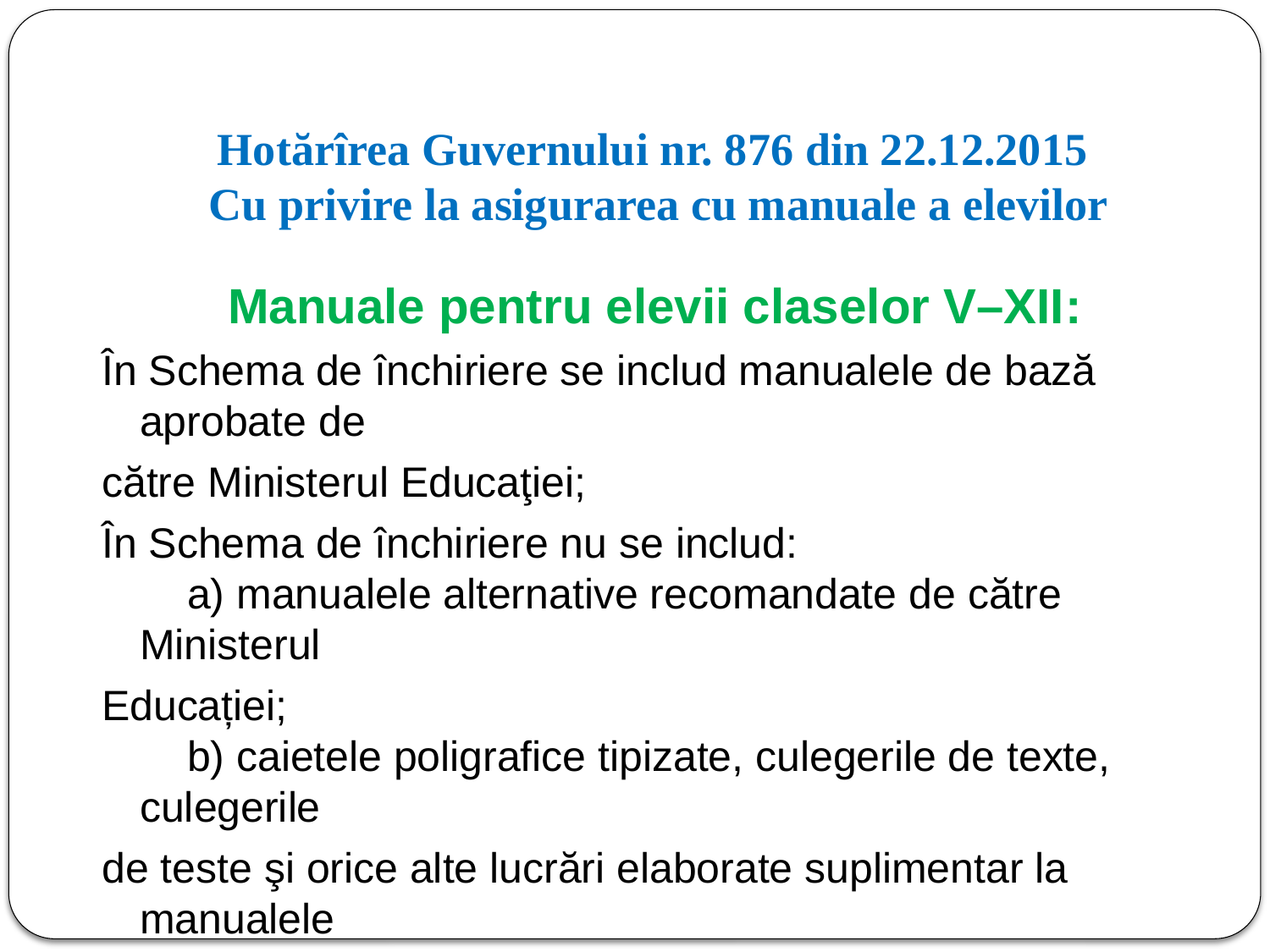

# Hotărîrea Guvernului nr. 876 din 22.12.2015 Cu privire la asigurarea cu manuale a elevilor
Manuale pentru elevii claselor V–XII:
În Schema de închiriere se includ manualele de bază aprobate de
către Ministerul Educaţiei;
În Schema de închiriere nu se includ:
    a) manualele alternative recomandate de către Ministerul
Educației;
    b) caietele poligrafice tipizate, culegerile de texte, culegerile
de teste şi orice alte lucrări elaborate suplimentar la manualele
aflate în uz.
Utilizarea lucrărilor menţionate la lit. a) - b) nu poate fi impusă
elevilor.